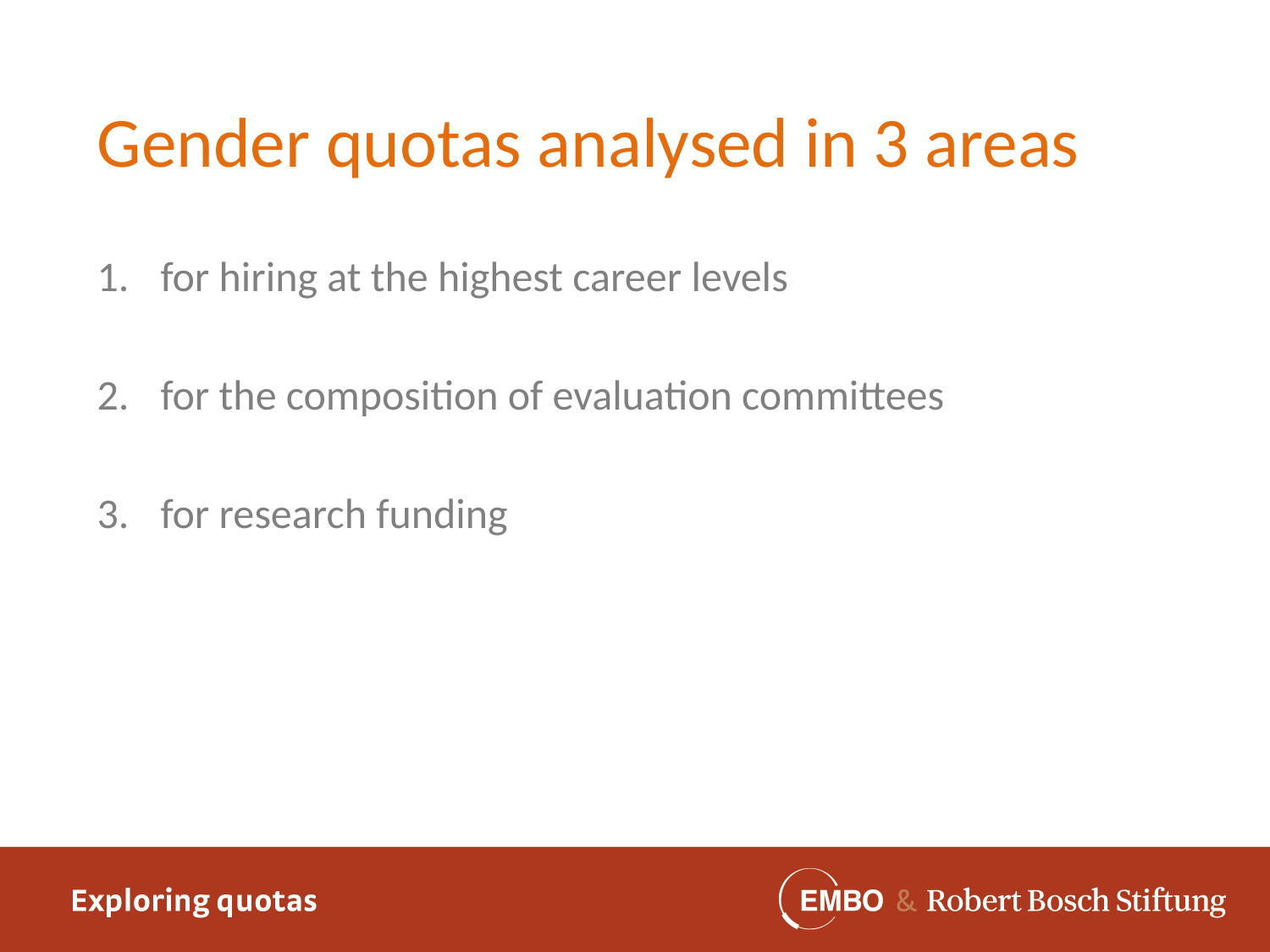

Gender quotas analysed in 3 areas
for hiring at the highest career levels

for the composition of evaluation committees

for research funding